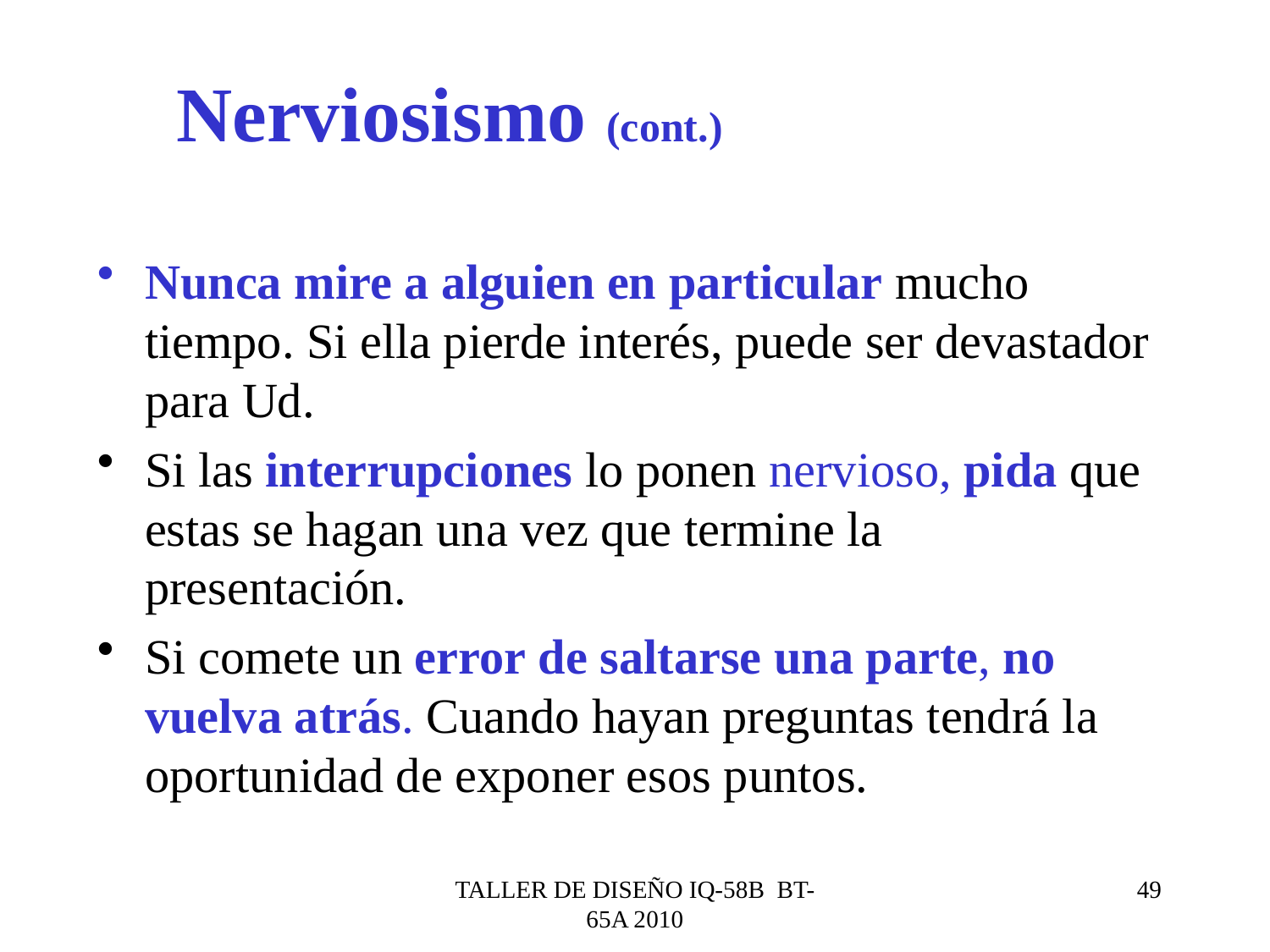

# Nerviosismo (cont.)
Nunca mire a alguien en particular mucho tiempo. Si ella pierde interés, puede ser devastador para Ud.
Si las interrupciones lo ponen nervioso, pida que estas se hagan una vez que termine la presentación.
Si comete un error de saltarse una parte, no vuelva atrás. Cuando hayan preguntas tendrá la oportunidad de exponer esos puntos.

TALLER DE DISEÑO IQ-58B  BT-65A 2010
49